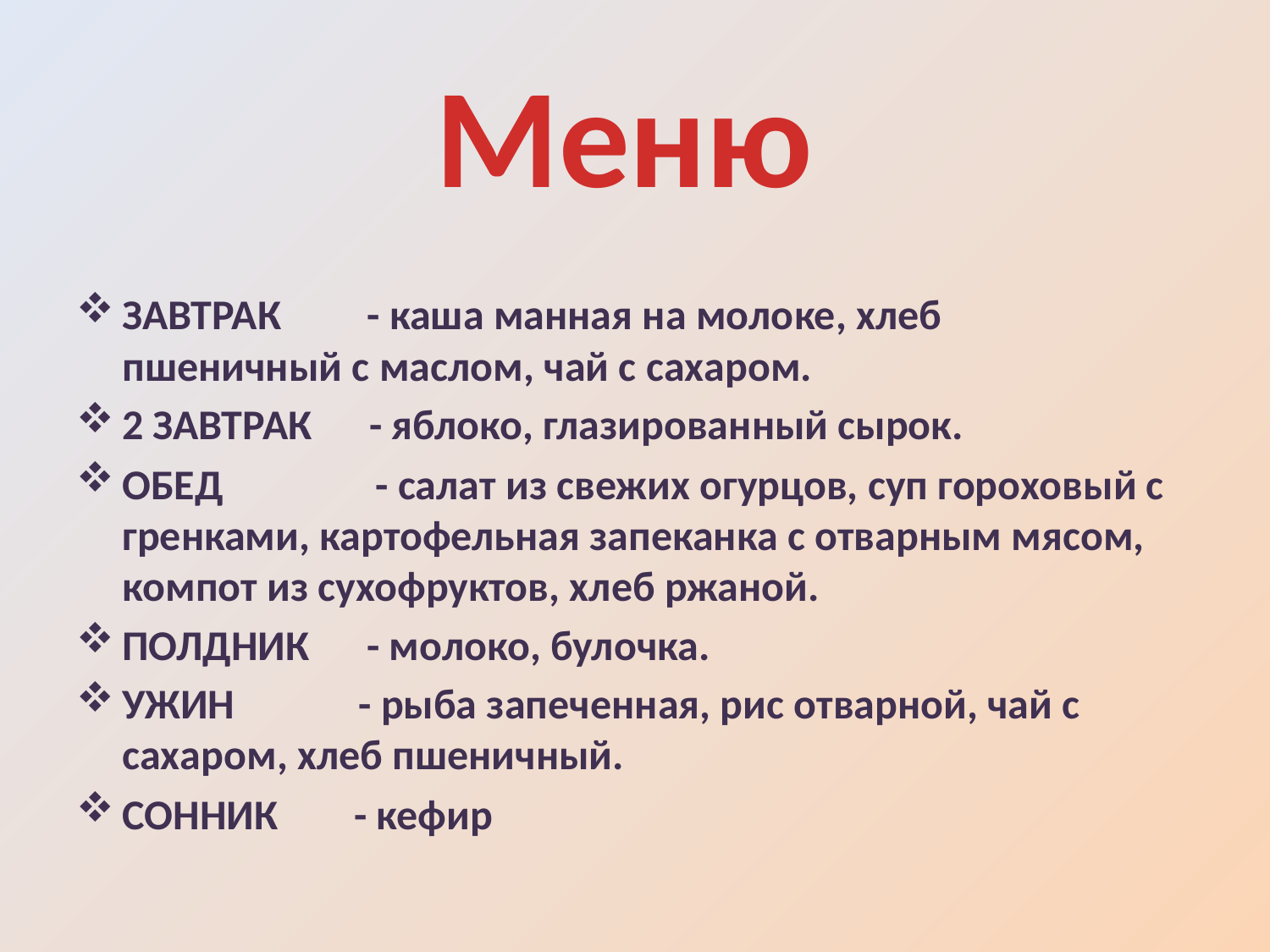

Меню

ЗАВТРАК         - каша манная на молоке, хлеб         пшеничный с маслом, чай с сахаром.
2 ЗАВТРАК      - яблоко, глазированный сырок.
ОБЕД                - салат из свежих огурцов, суп гороховый с гренками, картофельная запеканка с отварным мясом, компот из сухофруктов, хлеб ржаной.
ПОЛДНИК      - молоко, булочка.
УЖИН             - рыба запеченная, рис отварной, чай с сахаром, хлеб пшеничный.
СОННИК        - кефир